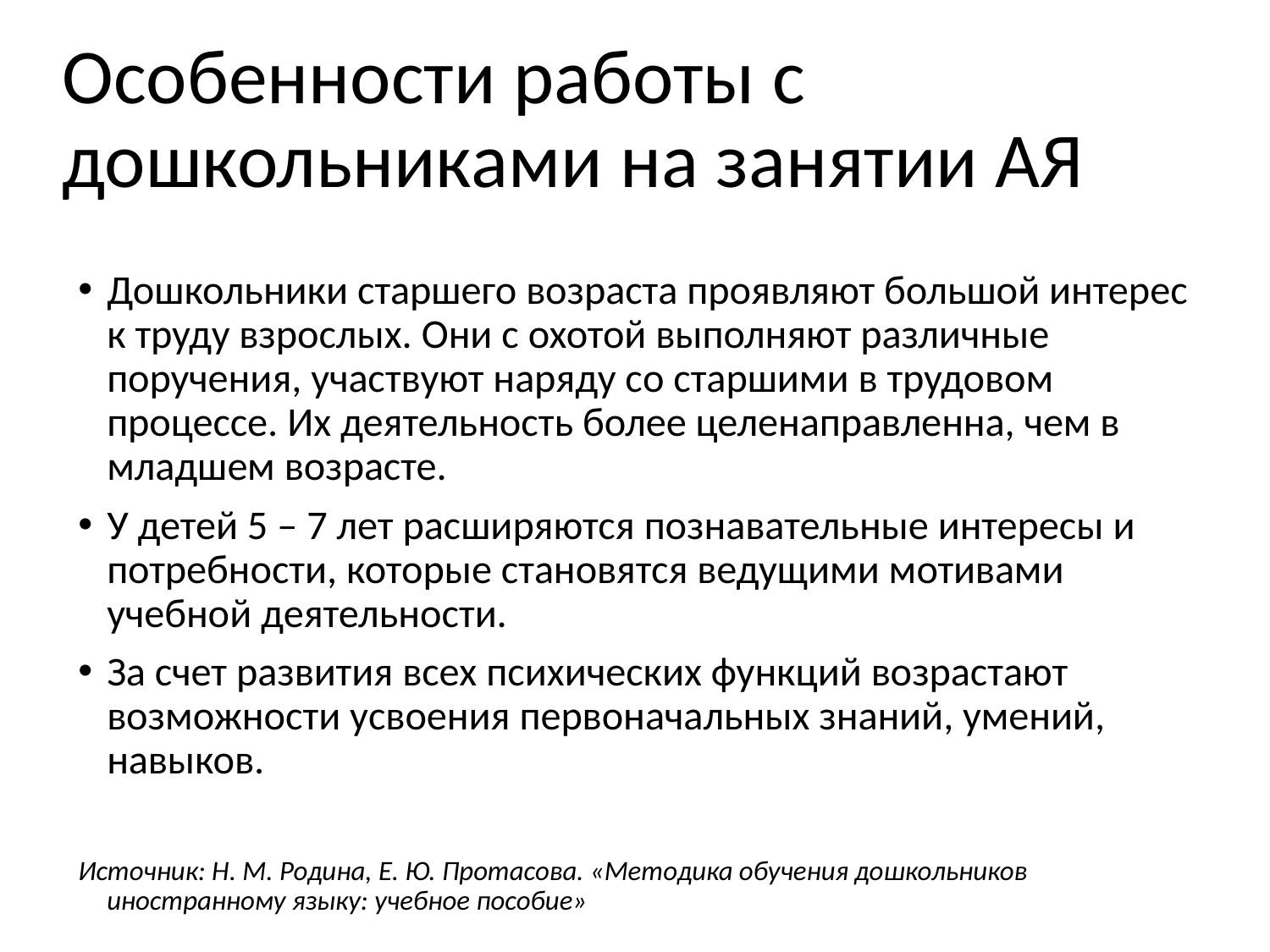

# Особенности работы с дошкольниками на занятии АЯ
Дошкольники старшего возраста проявляют большой интерес к труду взрослых. Они с охотой выполняют различные поручения, участвуют наряду со старшими в трудовом процессе. Их деятельность более целенаправленна, чем в младшем возрасте.
У детей 5 – 7 лет расширяются познавательные интересы и потребности, которые становятся ведущими мотивами учебной деятельности.
За счет развития всех психических функций возрастают возможности усвоения первоначальных знаний, умений, навыков.

Источник: Н. М. Родина, Е. Ю. Протасова. «Методика обучения дошкольников иностранному языку: учебное пособие»